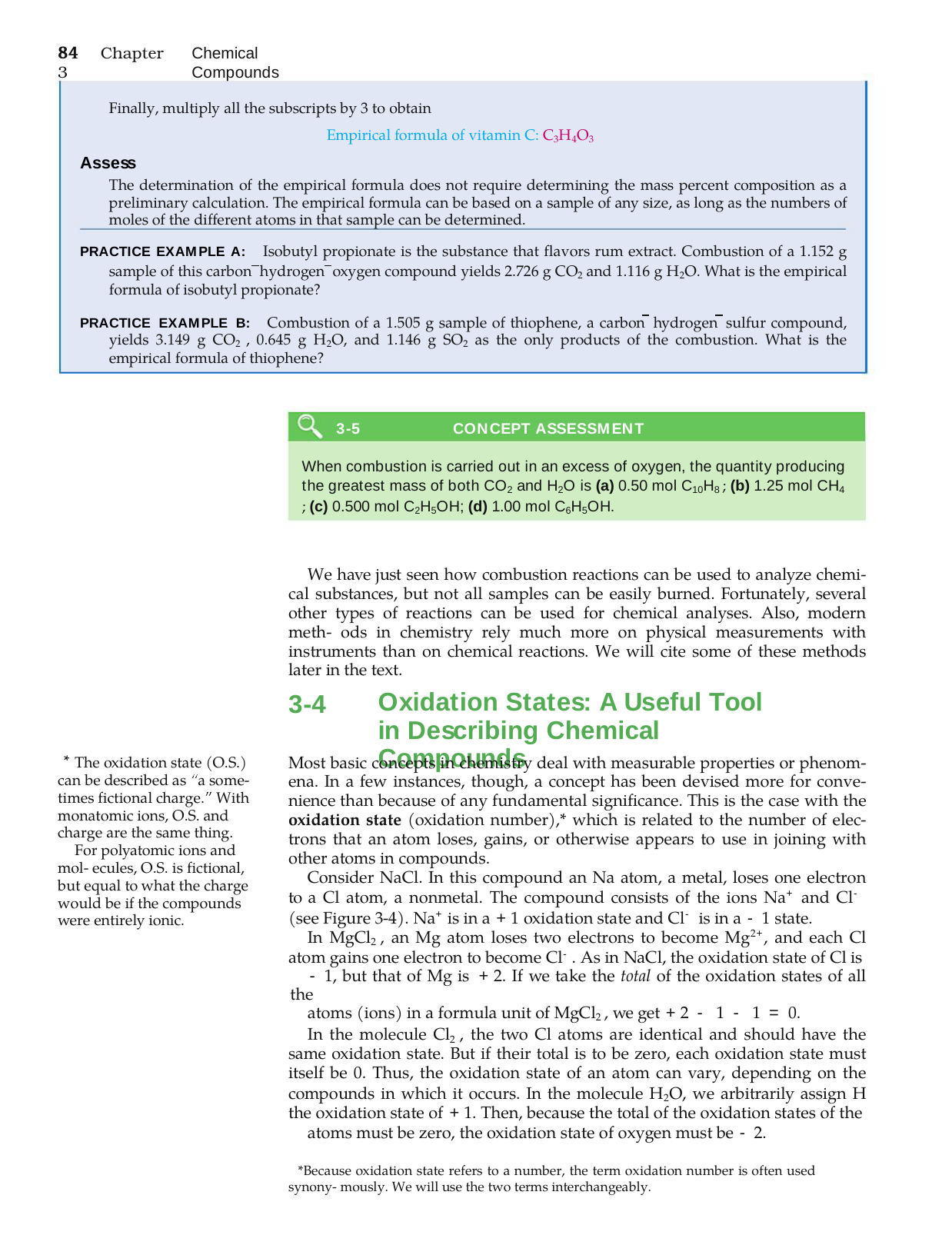

84	Chapter 3
Chemical Compounds
Finally, multiply all the subscripts by 3 to obtain
Empirical formula of vitamin C: C3H4O3
Assess
The determination of the empirical formula does not require determining the mass percent composition as a preliminary calculation. The empirical formula can be based on a sample of any size, as long as the numbers of moles of the different atoms in that sample can be determined.

PRACTICE EXAMPLE A:    Isobutyl propionate is the substance that flavors rum extract. Combustion of a 1.152 g sample of this carbon  hydrogen  oxygen compound yields 2.726 g CO2 and 1.116 g H2O. What is the empirical formula of isobutyl propionate?

PRACTICE  EXAMPLE  B:    Combustion of a 1.505 g sample of thiophene, a carbon  hydrogen  sulfur compound, yields 3.149 g CO2 , 0.645 g H2O, and 1.146 g SO2 as the only products of the combustion. What is the empirical formula of thiophene?

3-5	CONCEPT ASSESSMENT

When combustion is carried out in an excess of oxygen, the quantity producing the greatest mass of both CO2 and H2O is (a) 0.50 mol C10H8 ; (b) 1.25 mol CH4 ; (c) 0.500 mol C2H5OH; (d) 1.00 mol C6H5OH.

We have just seen how combustion reactions can be used to analyze chemi- cal substances, but not all samples can be easily burned. Fortunately, several other types of reactions can be used for chemical analyses. Also, modern meth- ods in chemistry rely much more on physical measurements with instruments than on chemical reactions. We will cite some of these methods later in the text.
3-4
Oxidation States: A Useful Tool
in Describing Chemical Compounds
Most basic concepts in chemistry deal with measurable properties or phenom- ena. In a few instances, though, a concept has been devised more for conve- nience than because of any fundamental significance. This is the case with the oxidation state (oxidation number),* which is related to the number of elec- trons that an atom loses, gains, or otherwise appears to use in joining with other atoms in compounds.
Consider NaCl. In this compound an Na atom, a metal, loses one electron to a Cl atom, a nonmetal. The compound consists of the ions Na+  and Cl-  (see Figure 3-4). Na+ is in a + 1 oxidation state and Cl- is in a - 1 state.
In MgCl2 , an Mg atom loses two electrons to become Mg2+, and each Cl atom gains one electron to become Cl-. As in NaCl, the oxidation state of Cl is
- 1, but that of Mg is  + 2. If we take the total of the oxidation states of all the
atoms (ions) in a formula unit of MgCl2 , we get + 2  -  1  -  1  =  0.
In the molecule Cl2 , the two Cl atoms are identical and should have the same oxidation state. But if their total is to be zero, each oxidation state must itself be 0. Thus, the oxidation state of an atom can vary, depending on the compounds in which it occurs. In the molecule H2O, we arbitrarily assign H the oxidation state of + 1. Then, because the total of the oxidation states of the
atoms must be zero, the oxidation state of oxygen must be - 2.
*
The oxidation state (O.S.) can be described as   a some- times fictional charge.   With monatomic ions, O.S. and charge are the same thing.
For polyatomic ions and mol- ecules, O.S. is fictional, but equal to what the charge would be if the compounds were entirely ionic.

*Because oxidation state refers to a number, the term oxidation number is often used synony- mously. We will use the two terms interchangeably.